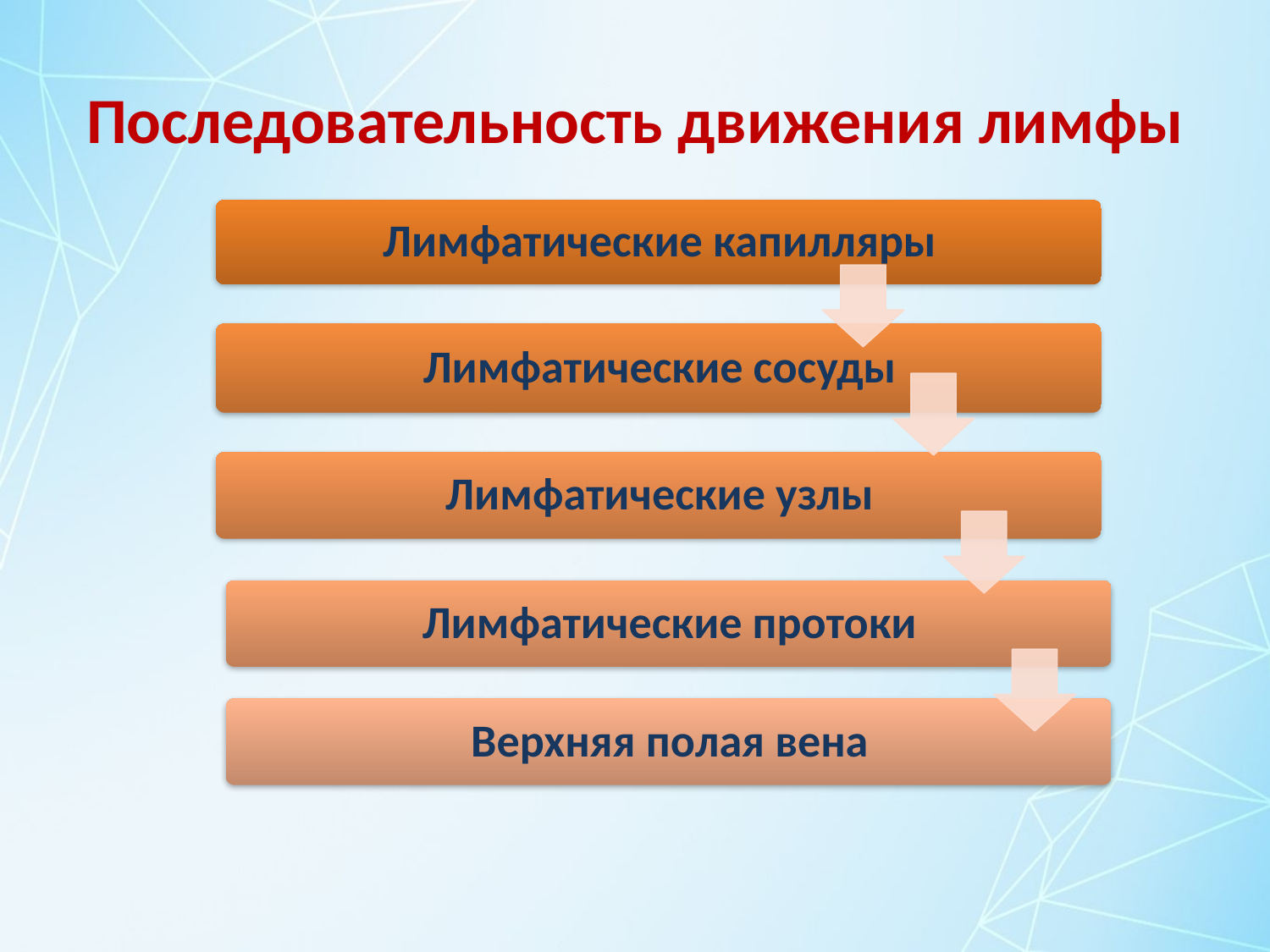

# Последовательность движения лимфы
Лимфатические капилляры
Лимфатические сосуды
Лимфатические узлы
Лимфатические протоки
Верхняя полая вена